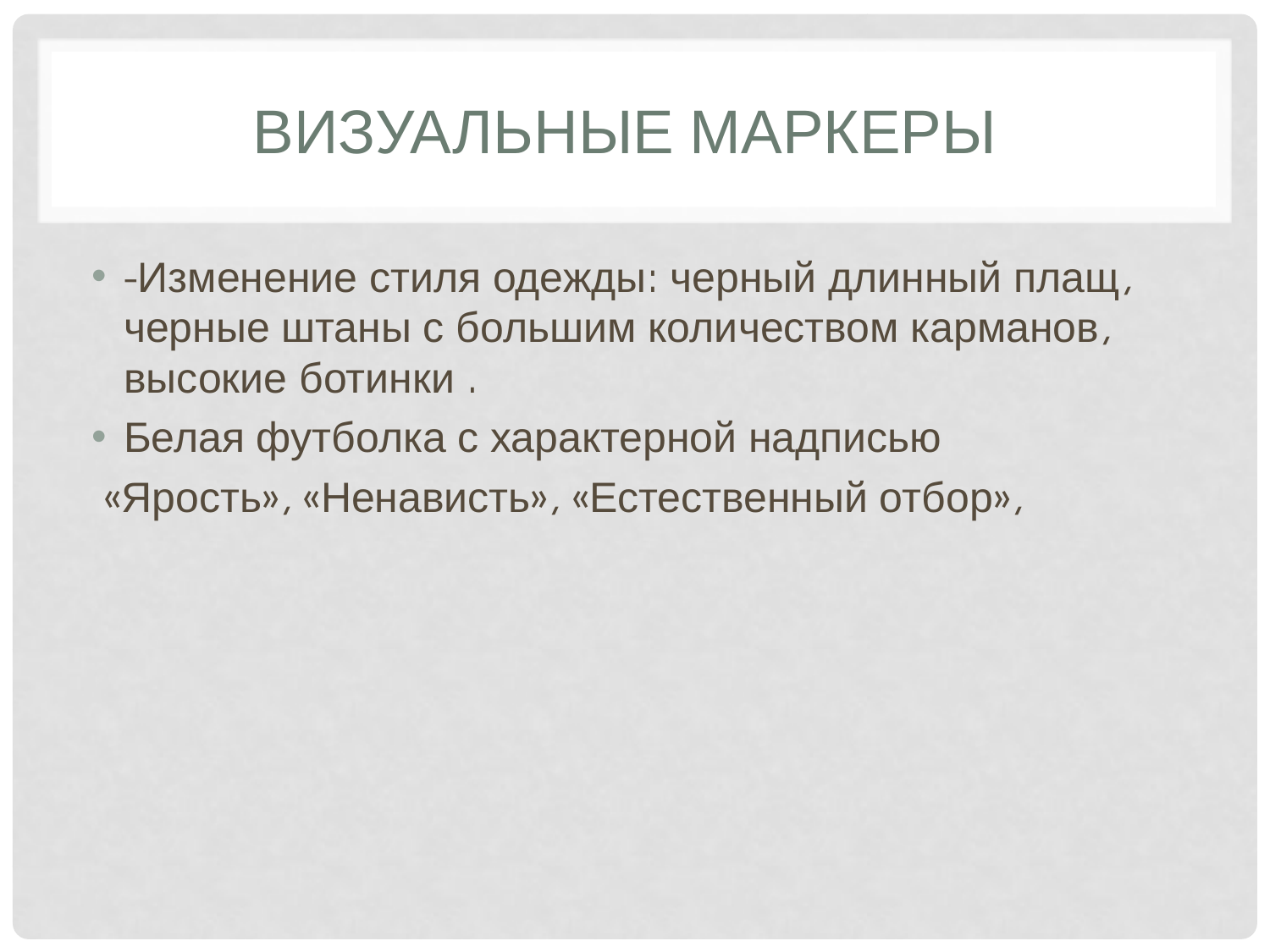

# Визуальные маркеры
-Изменение стиля одежды: черный длинный плащ, черные штаны с большим количеством карманов, высокие ботинки .
Белая футболка с характерной надписью
 «Ярость», «Ненависть», «Естественный отбор»,